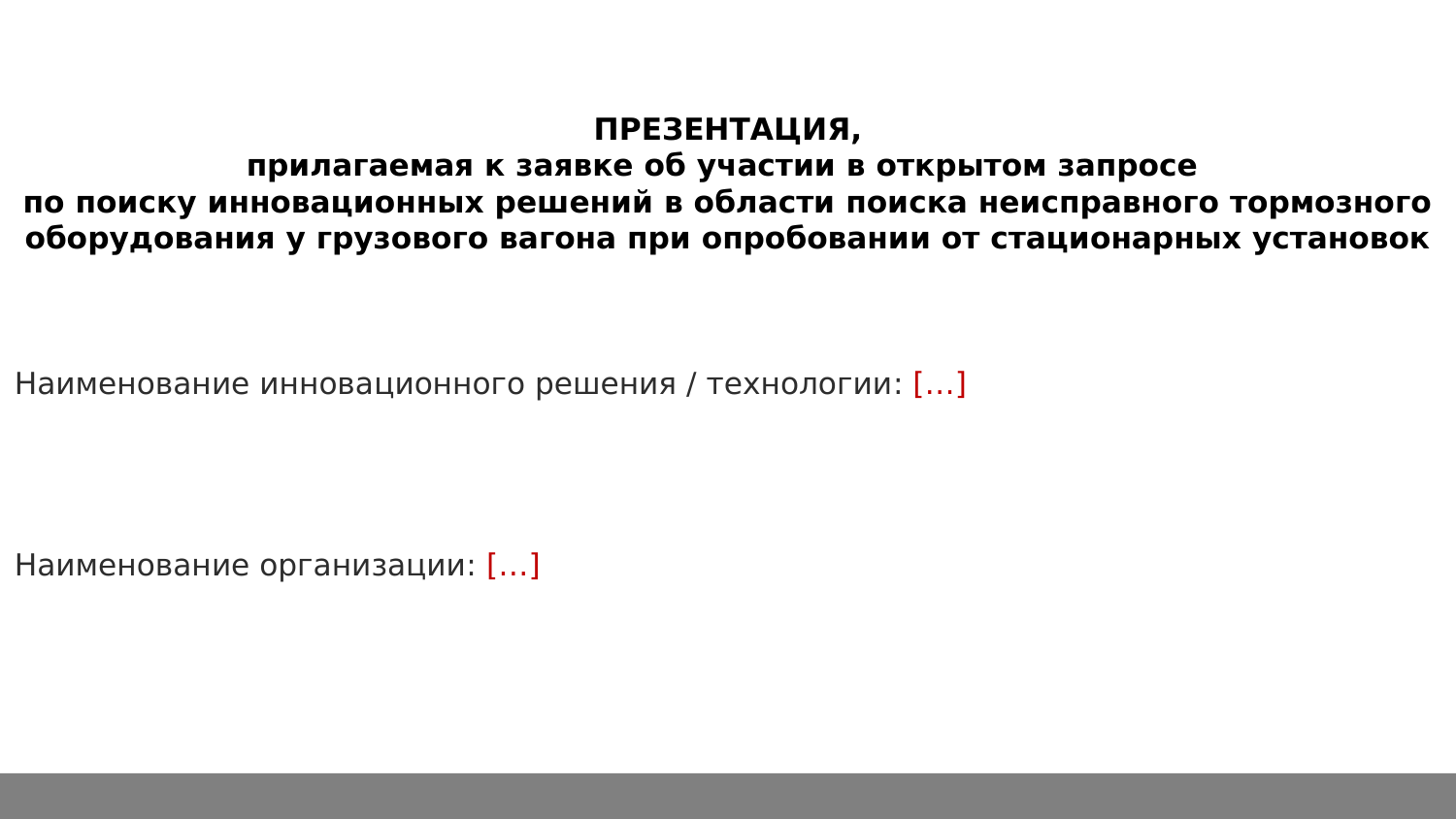

ПРЕЗЕНТАЦИЯ,
прилагаемая к заявке об участии в открытом запросе
по поиску инновационных решений в области поиска неисправного тормозного оборудования у грузового вагона при опробовании от стационарных установок

Наименование инновационного решения / технологии: […]

Наименование организации: […]